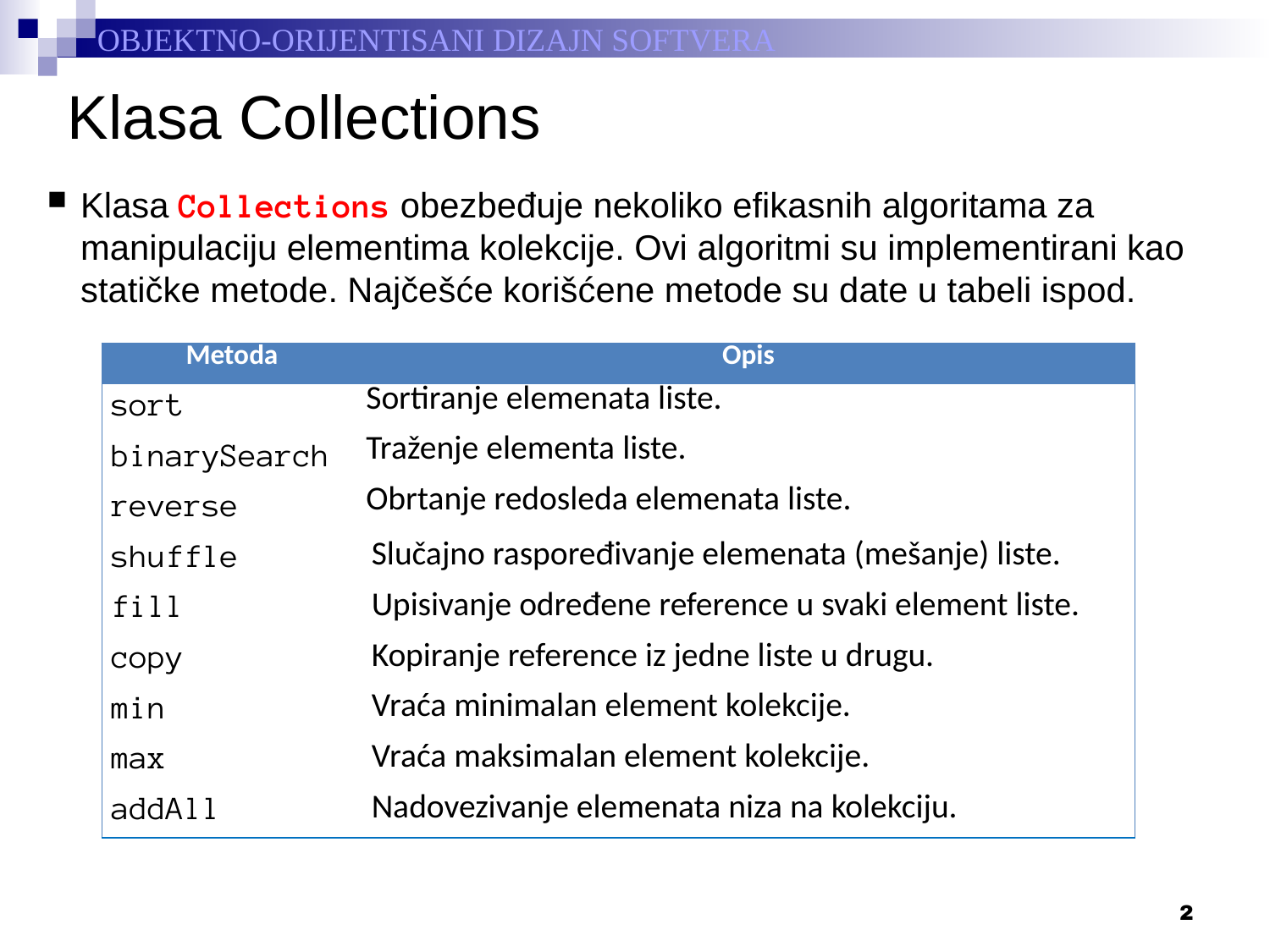

# Klasa Collections
Klasa Collections obezbeđuje nekoliko efikasnih algoritama za manipulaciju elementima kolekcije. Ovi algoritmi su implementirani kao statičke metode. Najčešće korišćene metode su date u tabeli ispod.
| Metoda | Opis |
| --- | --- |
| sort | Sortiranje elemenata liste. |
| binarySearch | Traženje elementa liste. |
| reverse | Obrtanje redosleda elemenata liste. |
| shuffle | Slučajno raspoređivanje elemenata (mešanje) liste. |
| fill | Upisivanje određene reference u svaki element liste. |
| copy | Kopiranje reference iz jedne liste u drugu. |
| min | Vraća minimalan element kolekcije. |
| max | Vraća maksimalan element kolekcije. |
| addAll | Nadovezivanje elemenata niza na kolekciju. |
2